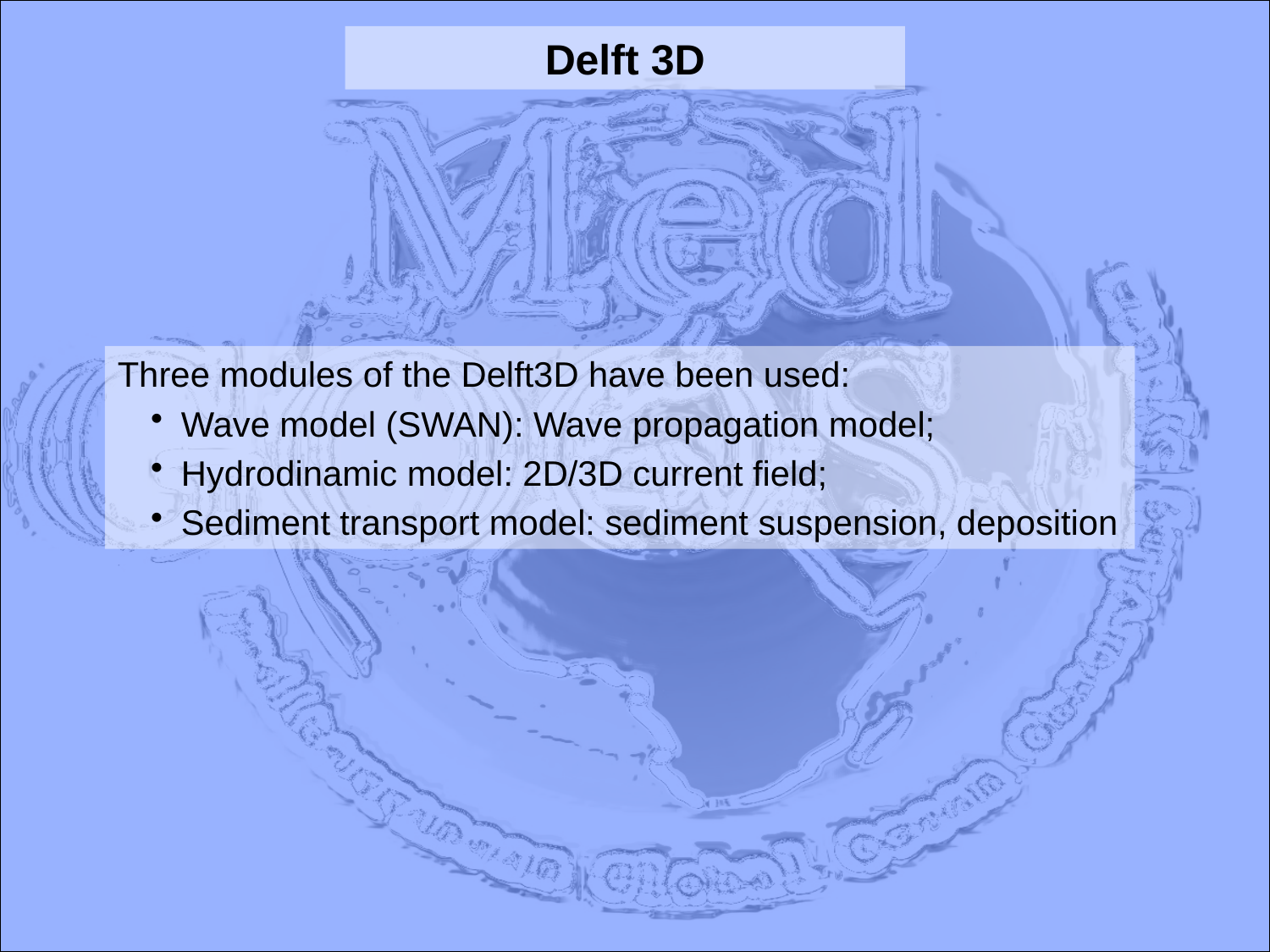

Delft 3D
Three modules of the Delft3D have been used:
Wave model (SWAN): Wave propagation model;
Hydrodinamic model: 2D/3D current field;
Sediment transport model: sediment suspension, deposition